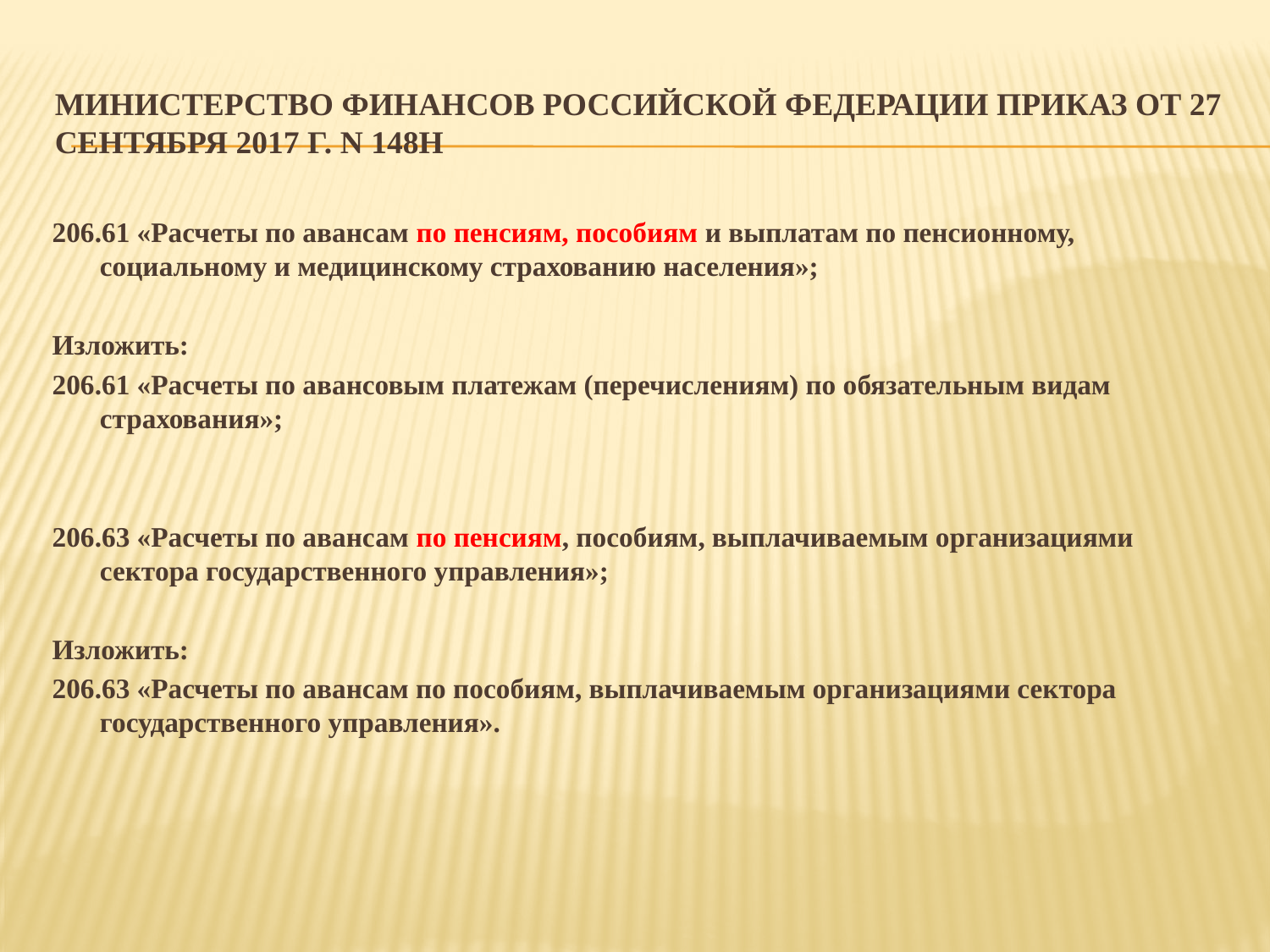

# МИНИСТЕРСТВО ФИНАНСОВ РОССИЙСКОЙ ФЕДЕРАЦИИ ПРИКАЗ от 27 сентября 2017 г. N 148н
206.61 «Расчеты по авансам по пенсиям, пособиям и выплатам по пенсионному, социальному и медицинскому страхованию населения»;

Изложить:
206.61 «Расчеты по авансовым платежам (перечислениям) по обязательным видам страхования»;

206.63 «Расчеты по авансам по пенсиям, пособиям, выплачиваемым организациями сектора государственного управления»;

Изложить:
206.63 «Расчеты по авансам по пособиям, выплачиваемым организациями сектора государственного управления».